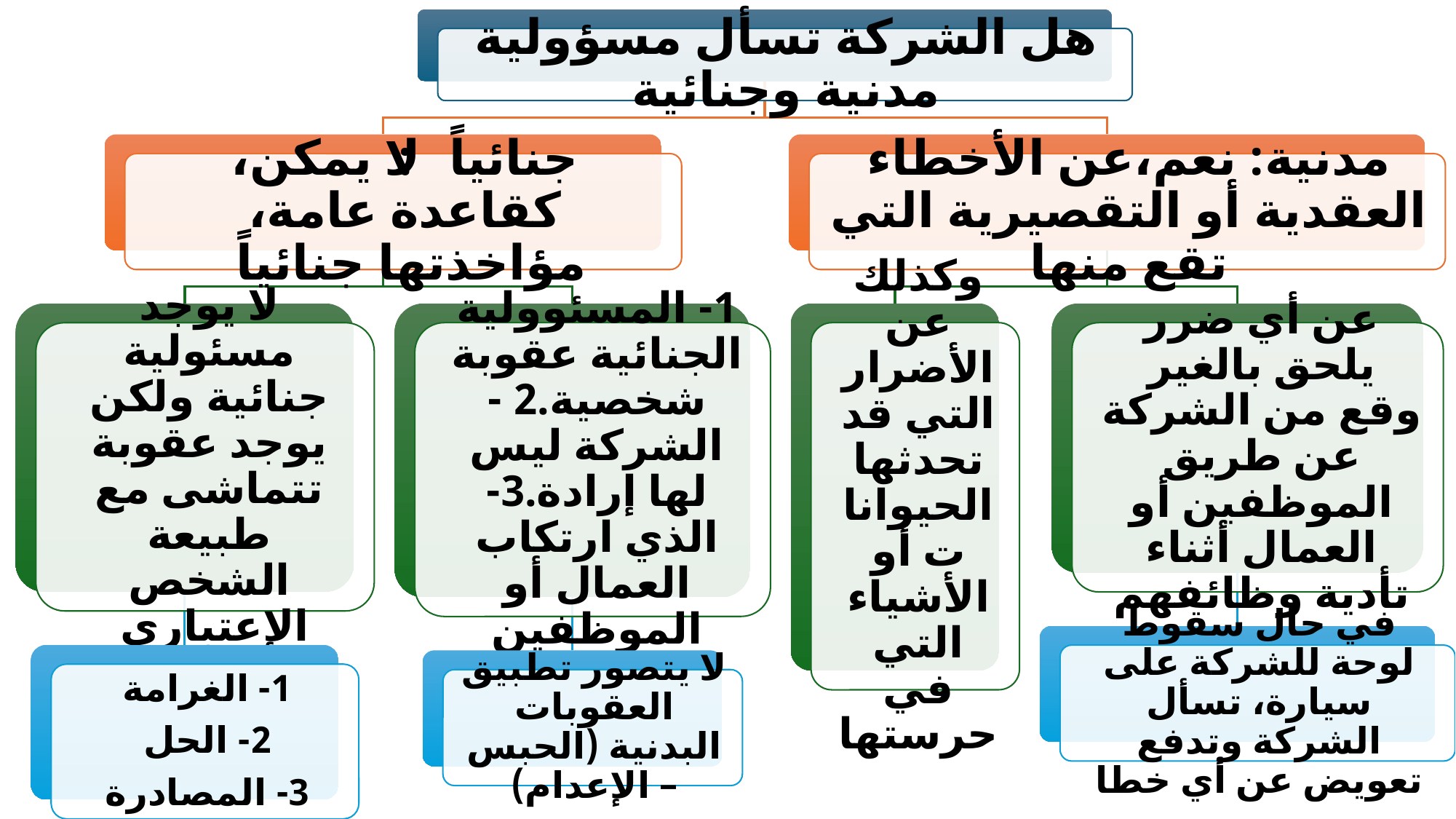

هل الشركة تسأل مسؤولية مدنية وجنائية
جنائياً: لا يمكن، كقاعدة عامة، مؤاخذتها جنائياً
لا يوجد مسئولية جنائية ولكن يوجد عقوبة تتماشى مع طبيعة الشخص الإعتباري
1- الغرامة
2- الحل
3- المصادرة
1- المسئوولية الجنائية عقوبة شخصية.2 - الشركة ليس لها إرادة.3- الذي ارتكاب العمال أو الموظفين
لا يتصور تطبيق العقوبات البدنية (الحبس – الإعدام)
مدنية: نعم،عن الأخطاء العقدية أو التقصيرية التي تقع منها
وكذلك عن الأضرار التي قد تحدثها الحيوانات أو الأشياء التي في حرستها
عن أي ضرر يلحق بالغير وقع من الشركة عن طريق الموظفين أو العمال أثناء تأدية وظائفهم
في حال سقوط لوحة للشركة على سيارة، تسأل الشركة وتدفع تعويض عن أي خطا